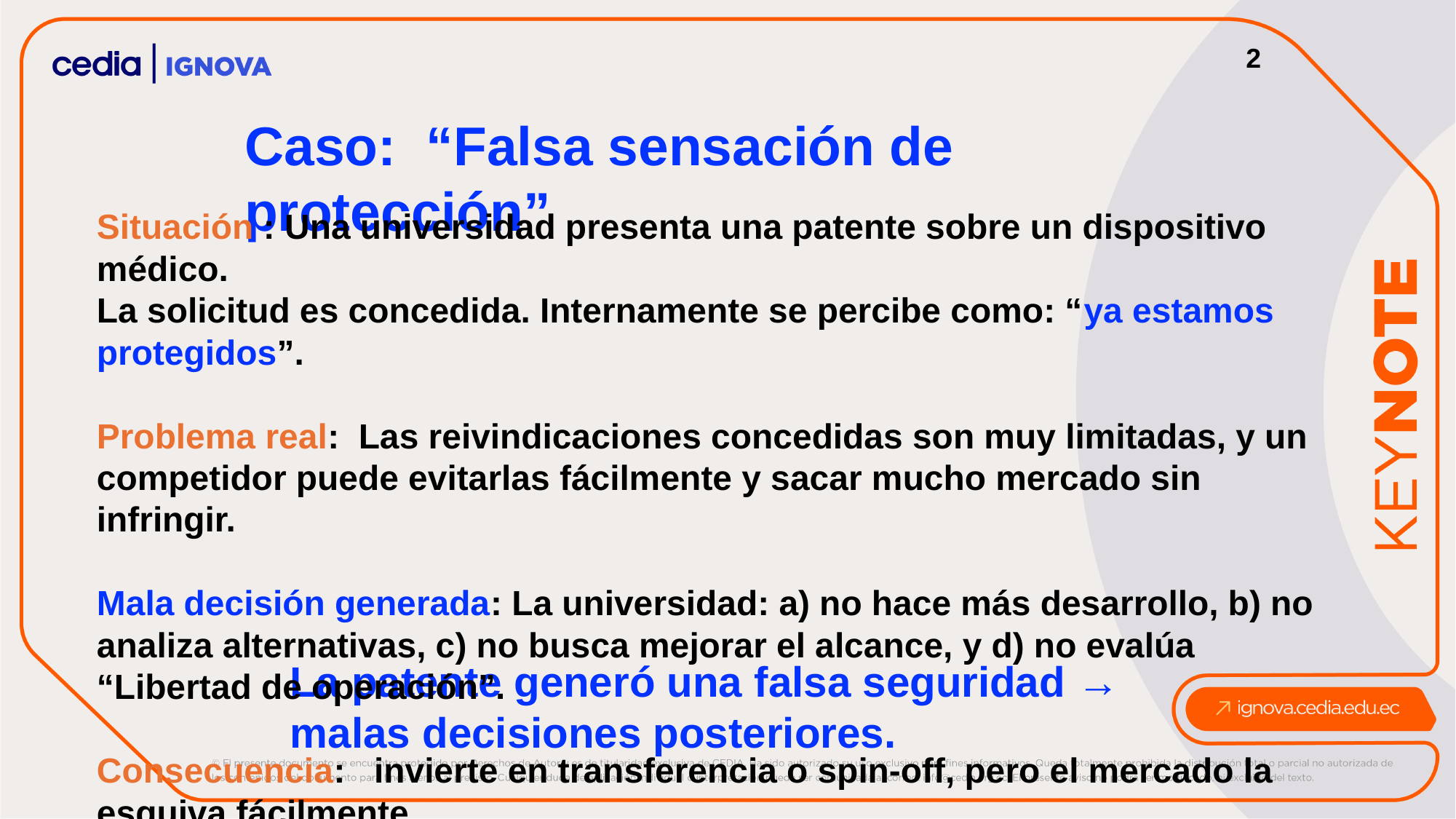

2
Caso:  “Falsa sensación de protección”
Situación : Una universidad presenta una patente sobre un dispositivo médico.
La solicitud es concedida. Internamente se percibe como: “ya estamos protegidos”.

Problema real:  Las reivindicaciones concedidas son muy limitadas, y un competidor puede evitarlas fácilmente y sacar mucho mercado sin infringir.

Mala decisión generada: La universidad: a) no hace más desarrollo, b) no analiza alternativas, c) no busca mejorar el alcance, y d) no evalúa “Libertad de operación”.

Consecuencia:   invierte en transferencia o spin-off, pero el mercado la esquiva fácilmente.
La patente generó una falsa seguridad → malas decisiones posteriores.